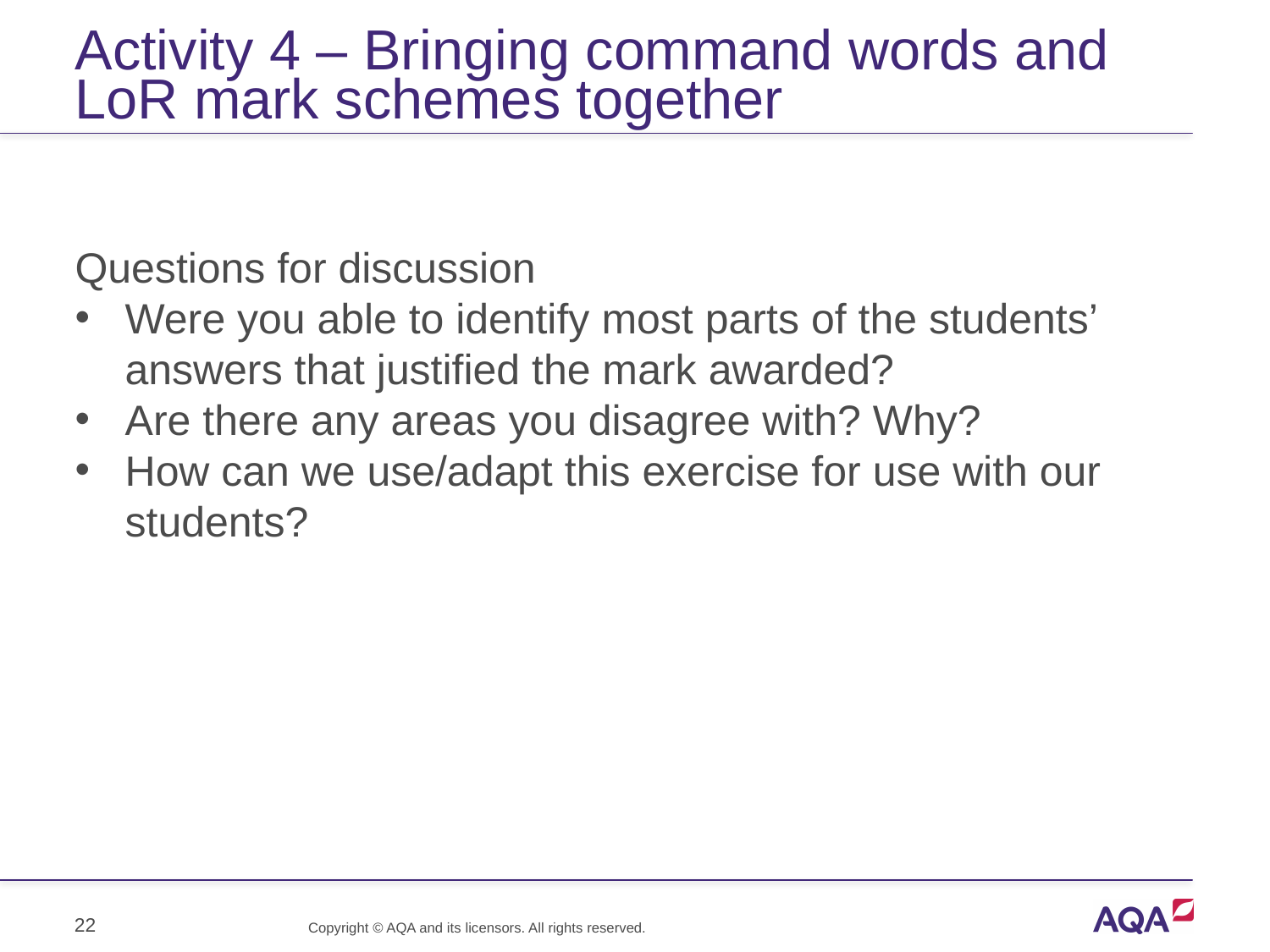

# Activity 4 – Bringing command words and LoR mark schemes together
Questions for discussion
Were you able to identify most parts of the students’ answers that justified the mark awarded?
Are there any areas you disagree with? Why?
How can we use/adapt this exercise for use with our students?
22
Copyright © AQA and its licensors. All rights reserved.